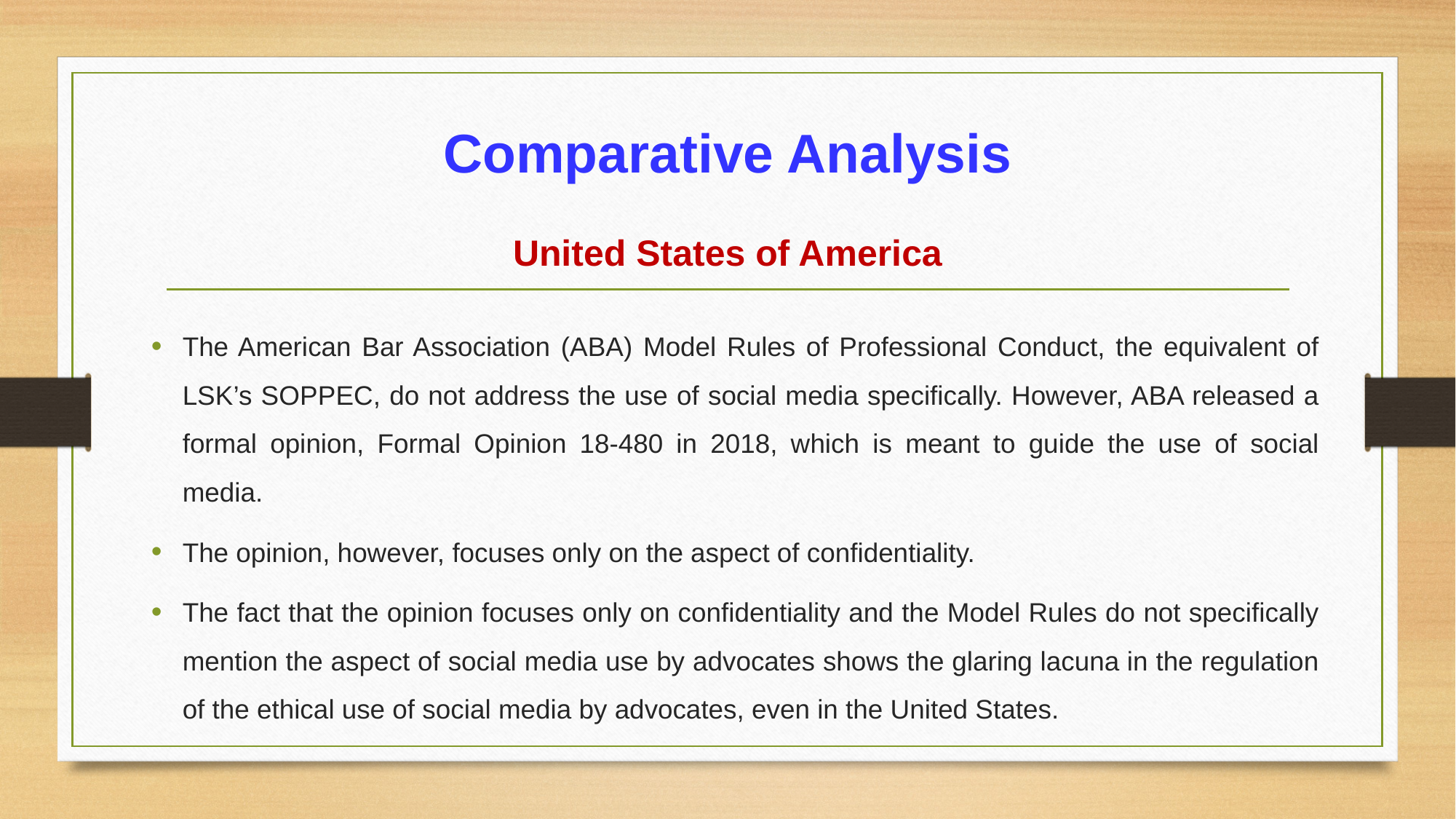

# Comparative Analysis United States of America
The American Bar Association (ABA) Model Rules of Professional Conduct, the equivalent of LSK’s SOPPEC, do not address the use of social media specifically. However, ABA released a formal opinion, Formal Opinion 18-480 in 2018, which is meant to guide the use of social media.
The opinion, however, focuses only on the aspect of confidentiality.
The fact that the opinion focuses only on confidentiality and the Model Rules do not specifically mention the aspect of social media use by advocates shows the glaring lacuna in the regulation of the ethical use of social media by advocates, even in the United States.